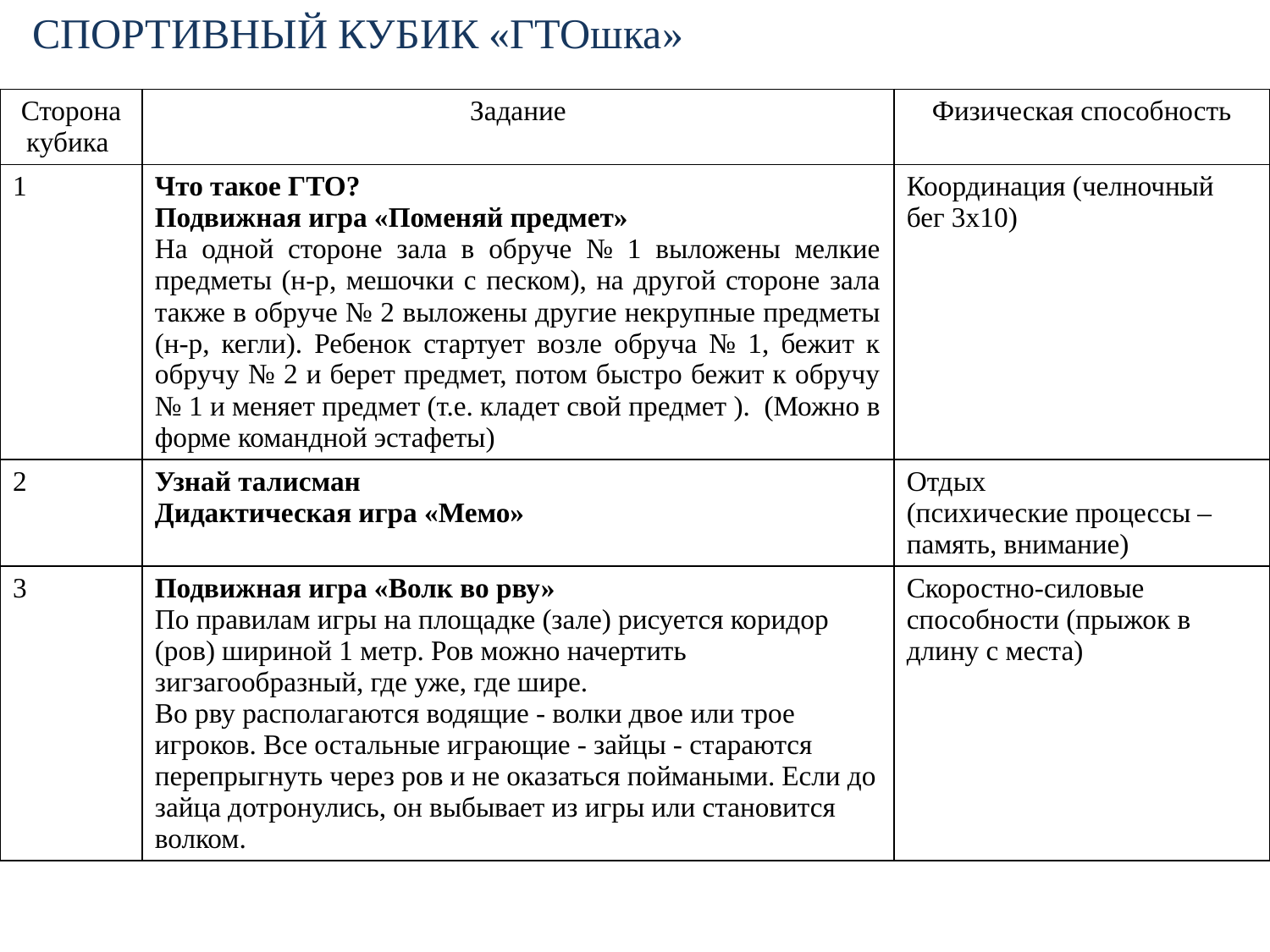

Спортивный кубик «ГТОшка»
| Сторона кубика | Задание | Физическая способность |
| --- | --- | --- |
| 1 | Что такое ГТО? Подвижная игра «Поменяй предмет» На одной стороне зала в обруче № 1 выложены мелкие предметы (н-р, мешочки с песком), на другой стороне зала также в обруче № 2 выложены другие некрупные предметы (н-р, кегли). Ребенок стартует возле обруча № 1, бежит к обручу № 2 и берет предмет, потом быстро бежит к обручу № 1 и меняет предмет (т.е. кладет свой предмет ). (Можно в форме командной эстафеты) | Координация (челночный бег 3х10) |
| 2 | Узнай талисман Дидактическая игра «Мемо» | Отдых (психические процессы – память, внимание) |
| 3 | Подвижная игра «Волк во рву» По правилам игры на площадке (зале) рисуется коридор (ров) шириной 1 метр. Ров можно начертить зигзагообразный, где уже, где шире. Во рву располагаются водящие - волки двое или трое игроков. Все остальные играющие - зайцы - стараются перепрыгнуть через ров и не оказаться поймаными. Если до зайца дотронулись, он выбывает из игры или становится волком. | Скоростно-силовые способности (прыжок в длину с места) |